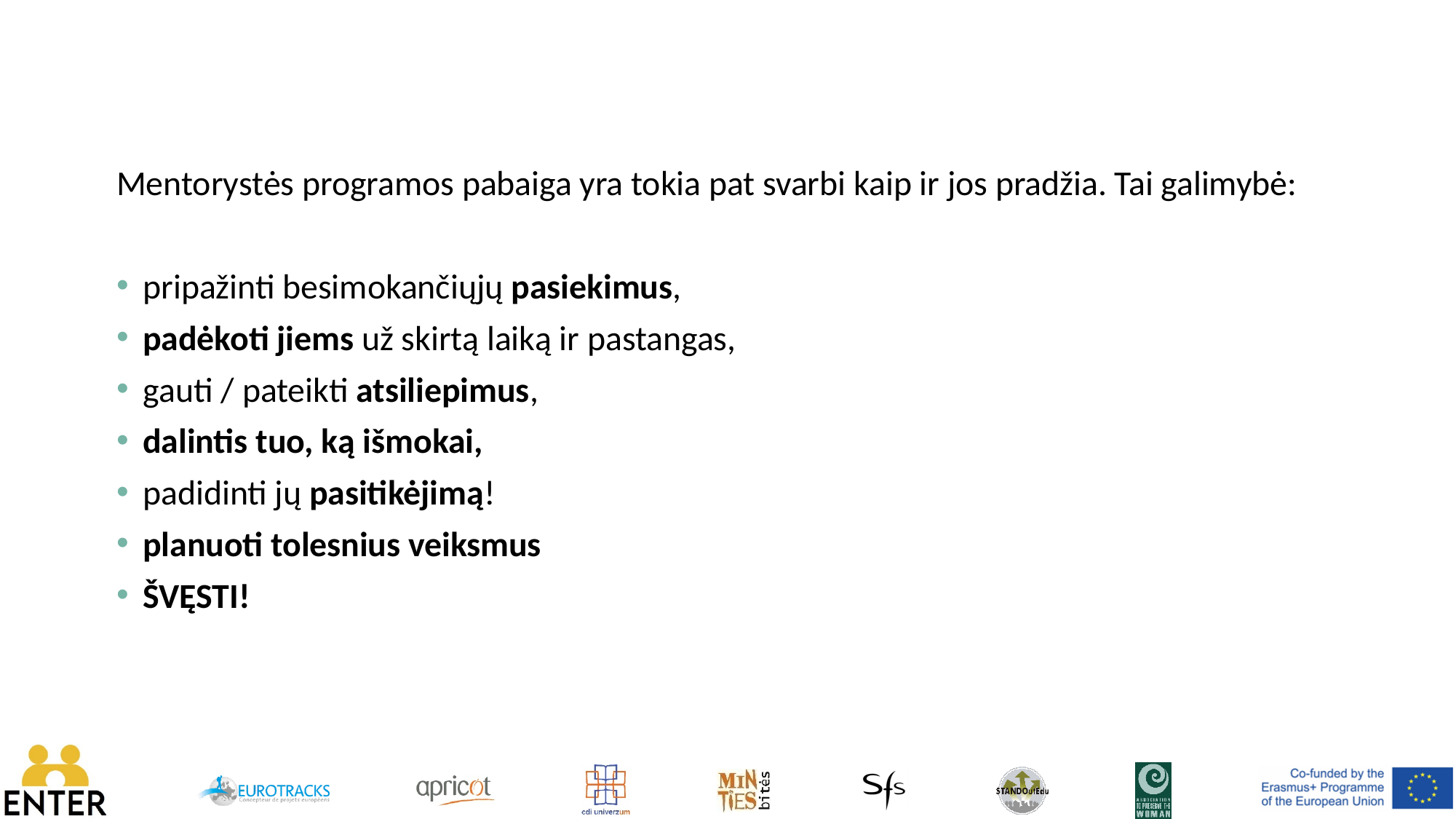

Mentorystės programos pabaiga yra tokia pat svarbi kaip ir jos pradžia. Tai galimybė:

pripažinti besimokančiųjų pasiekimus,
padėkoti jiems už skirtą laiką ir pastangas,
gauti / pateikti atsiliepimus,
dalintis tuo, ką išmokai,
padidinti jų pasitikėjimą!
planuoti tolesnius veiksmus
ŠVĘSTI!